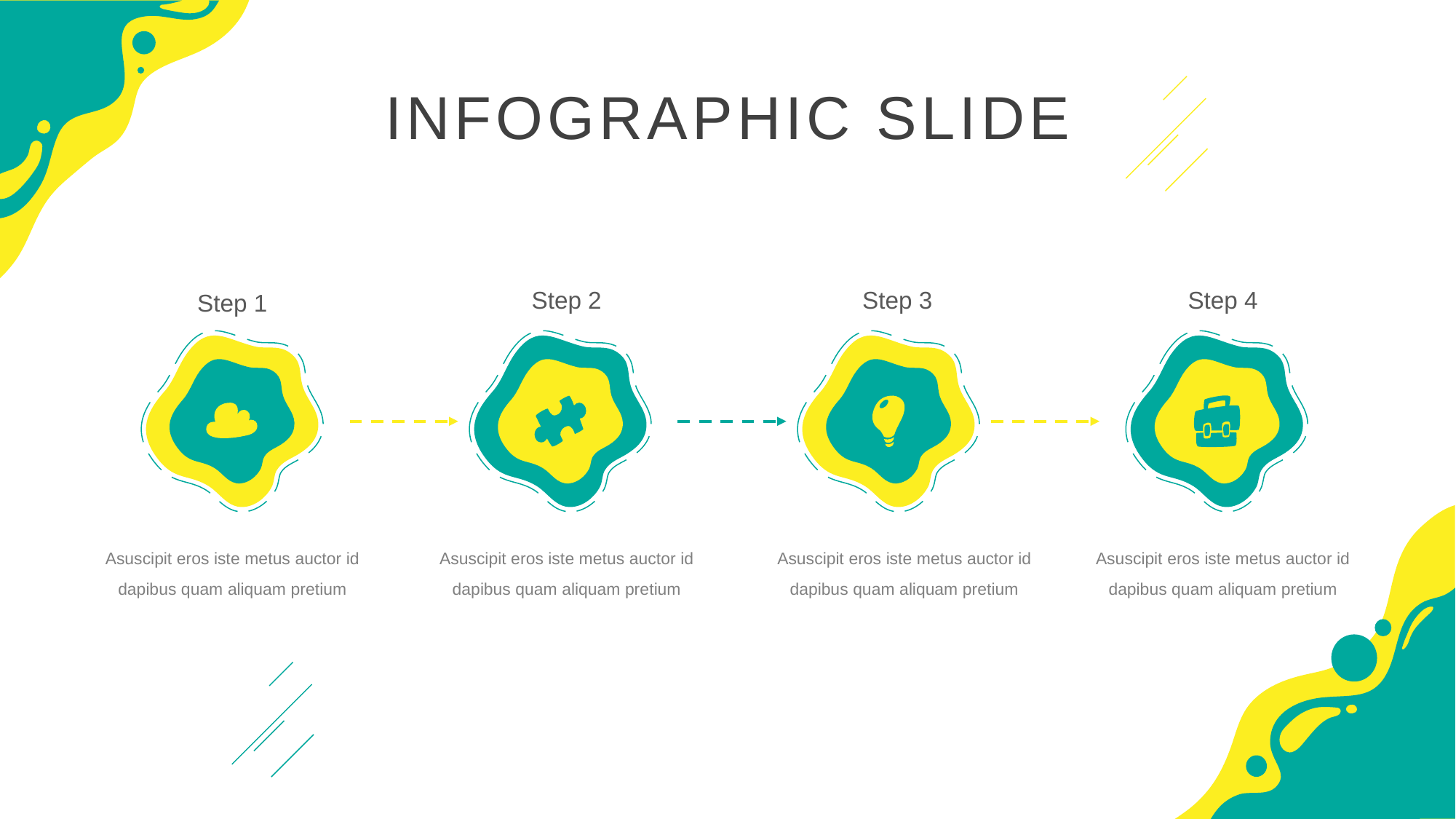

INFOGRAPHIC SLIDE
Step 2
Step 3
Step 4
Step 1

Asuscipit eros iste metus auctor id dapibus quam aliquam pretium
Asuscipit eros iste metus auctor id dapibus quam aliquam pretium
Asuscipit eros iste metus auctor id dapibus quam aliquam pretium
Asuscipit eros iste metus auctor id dapibus quam aliquam pretium